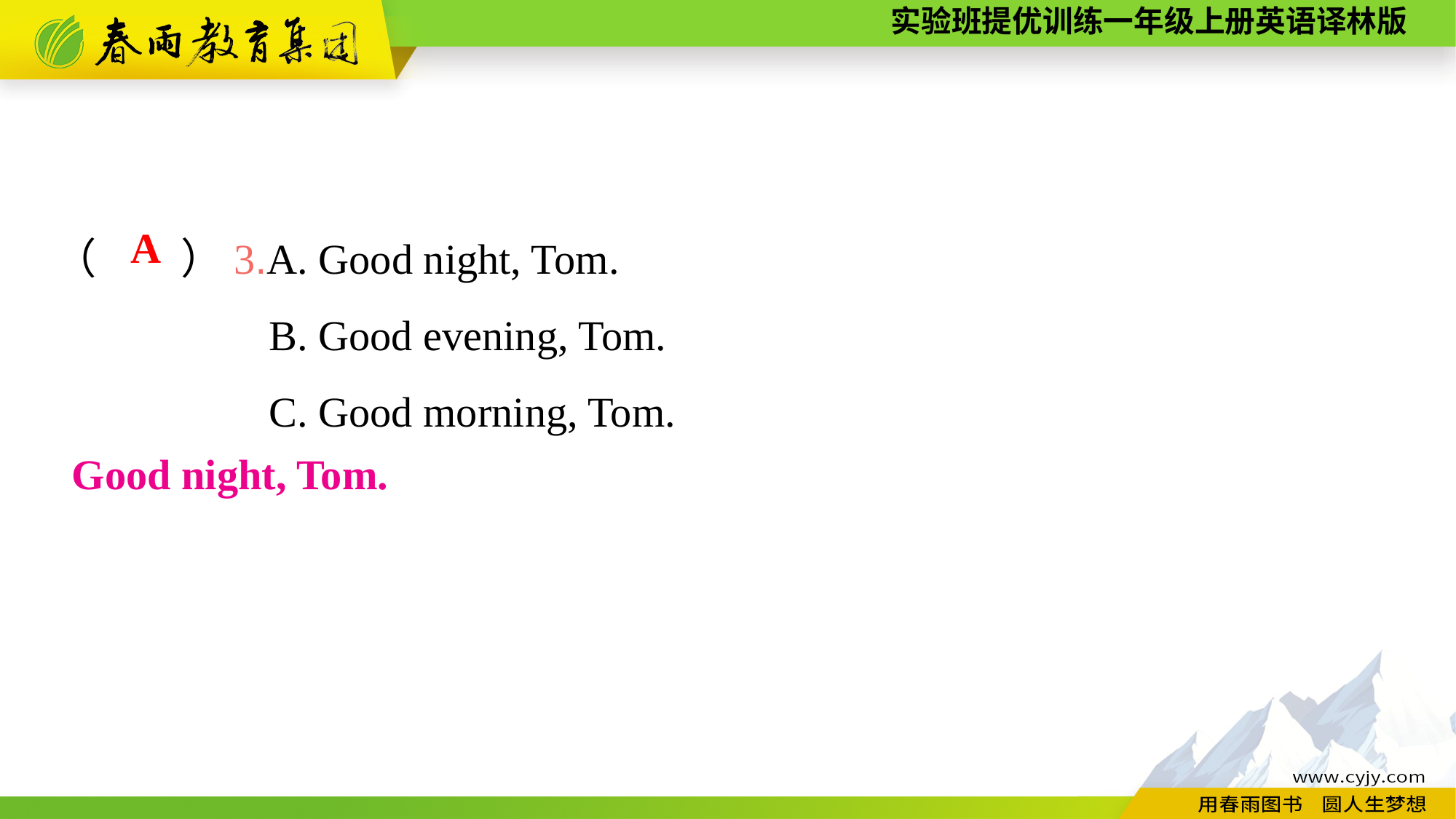

（　　）3.A. Good night, Tom.
B. Good evening, Tom.
C. Good morning, Tom.
A
Good night, Tom.